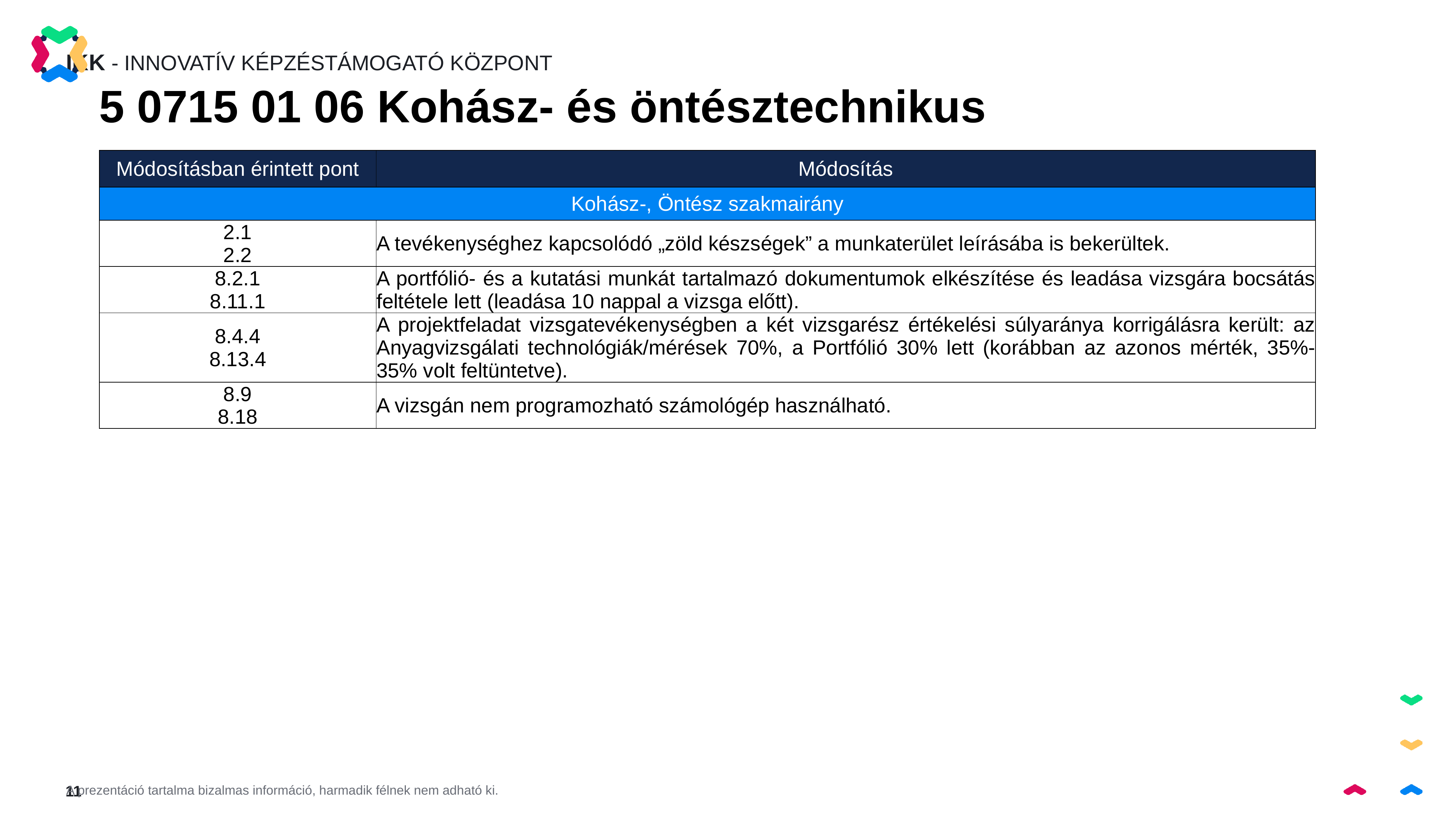

5 0715 01 06 Kohász- és öntésztechnikus
| Módosításban érintett pont | Módosítás |
| --- | --- |
| Kohász-, Öntész szakmairány |  |
| 2.1 2.2 | A tevékenységhez kapcsolódó „zöld készségek” a munkaterület leírásába is bekerültek. |
| 8.2.1 8.11.1 | A portfólió- és a kutatási munkát tartalmazó dokumentumok elkészítése és leadása vizsgára bocsátás feltétele lett (leadása 10 nappal a vizsga előtt). |
| 8.4.4 8.13.4 | A projektfeladat vizsgatevékenységben a két vizsgarész értékelési súlyaránya korrigálásra került: az Anyagvizsgálati technológiák/mérések 70%, a Portfólió 30% lett (korábban az azonos mérték, 35%-35% volt feltüntetve). |
| 8.9 8.18 | A vizsgán nem programozható számológép használható. |